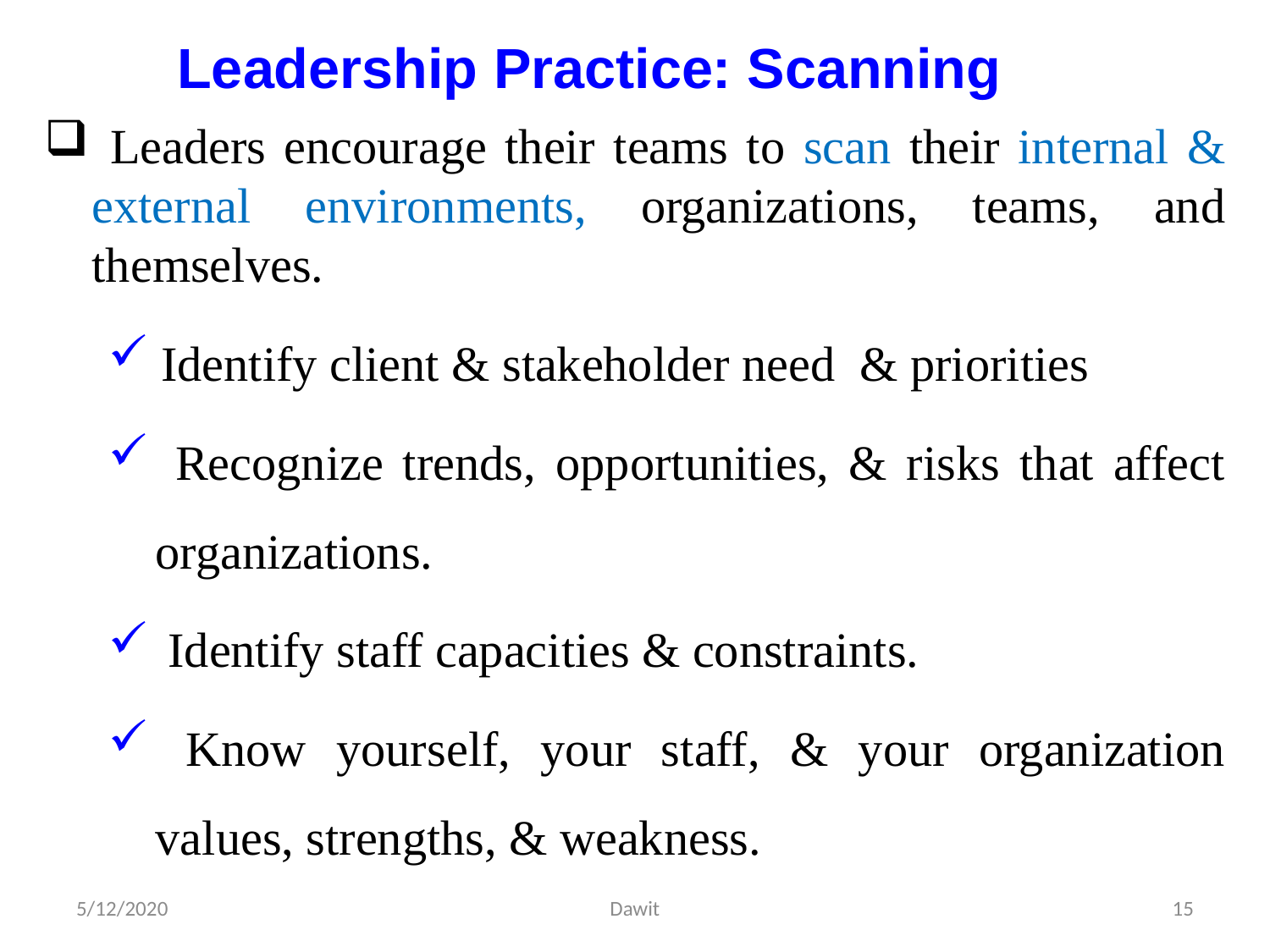

# Leadership Practice: Scanning
 Leaders encourage their teams to scan their internal & external environments, organizations, teams, and themselves.
 Identify client & stakeholder need  & priorities
 Recognize trends, opportunities, & risks that affect organizations.
 Identify staff capacities & constraints.
 Know yourself, your staff, & your organization values, strengths, & weakness.

5/12/2020
Dawit
15